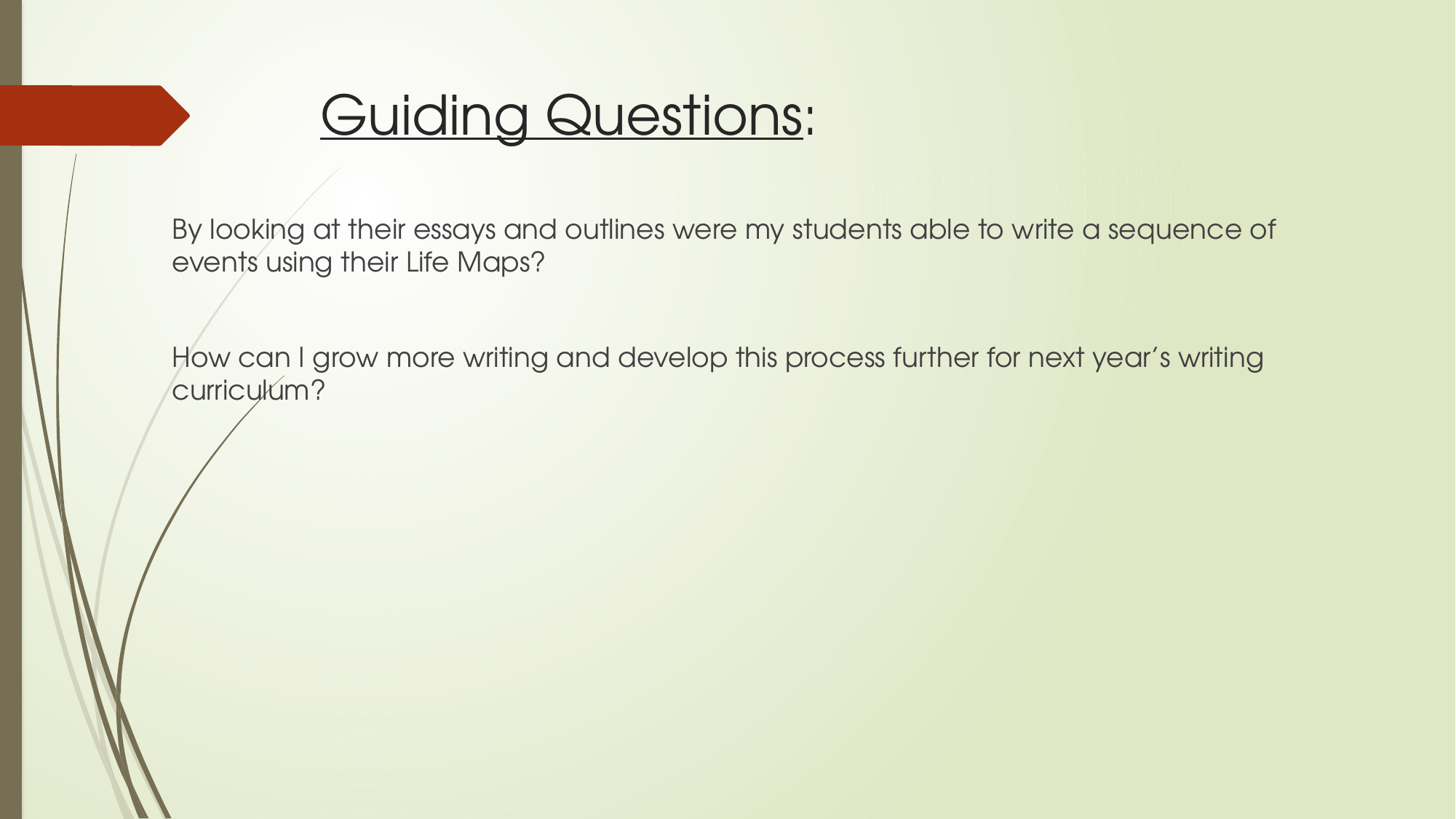

# Guiding Questions:
By looking at their essays and outlines were my students able to write a sequence of events using their Life Maps?

How can I grow more writing and develop this process further for next year’s writing curriculum?